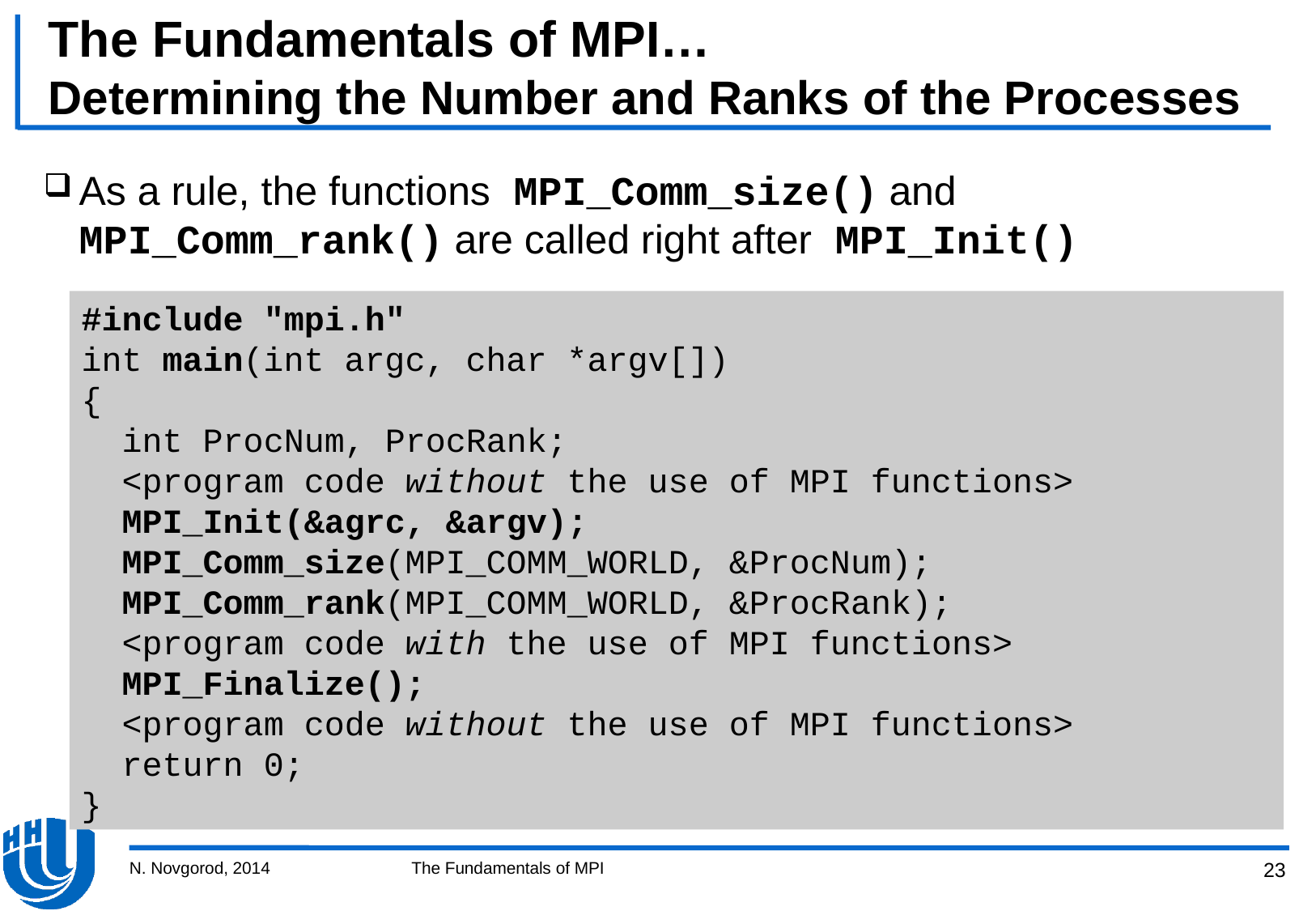

# The Fundamentals of MPI… Determining the Number and Ranks of the Processes
As a rule, the functions  MPI_Comm_size() and MPI_Comm_rank() are called right after  MPI_Init()
#include "mpi.h"
int main(int argc, char *argv[])
{
  int ProcNum, ProcRank;
  <program code without the use of MPI functions>
  MPI_Init(&agrc, &argv);
  MPI_Comm_size(MPI_COMM_WORLD, &ProcNum);
  MPI_Comm_rank(MPI_COMM_WORLD, &ProcRank);
  <program code with the use of MPI functions>
  MPI_Finalize();
  <program code without the use of MPI functions>
  return 0;
}
N. Novgorod, 2014
The Fundamentals of MPI
23